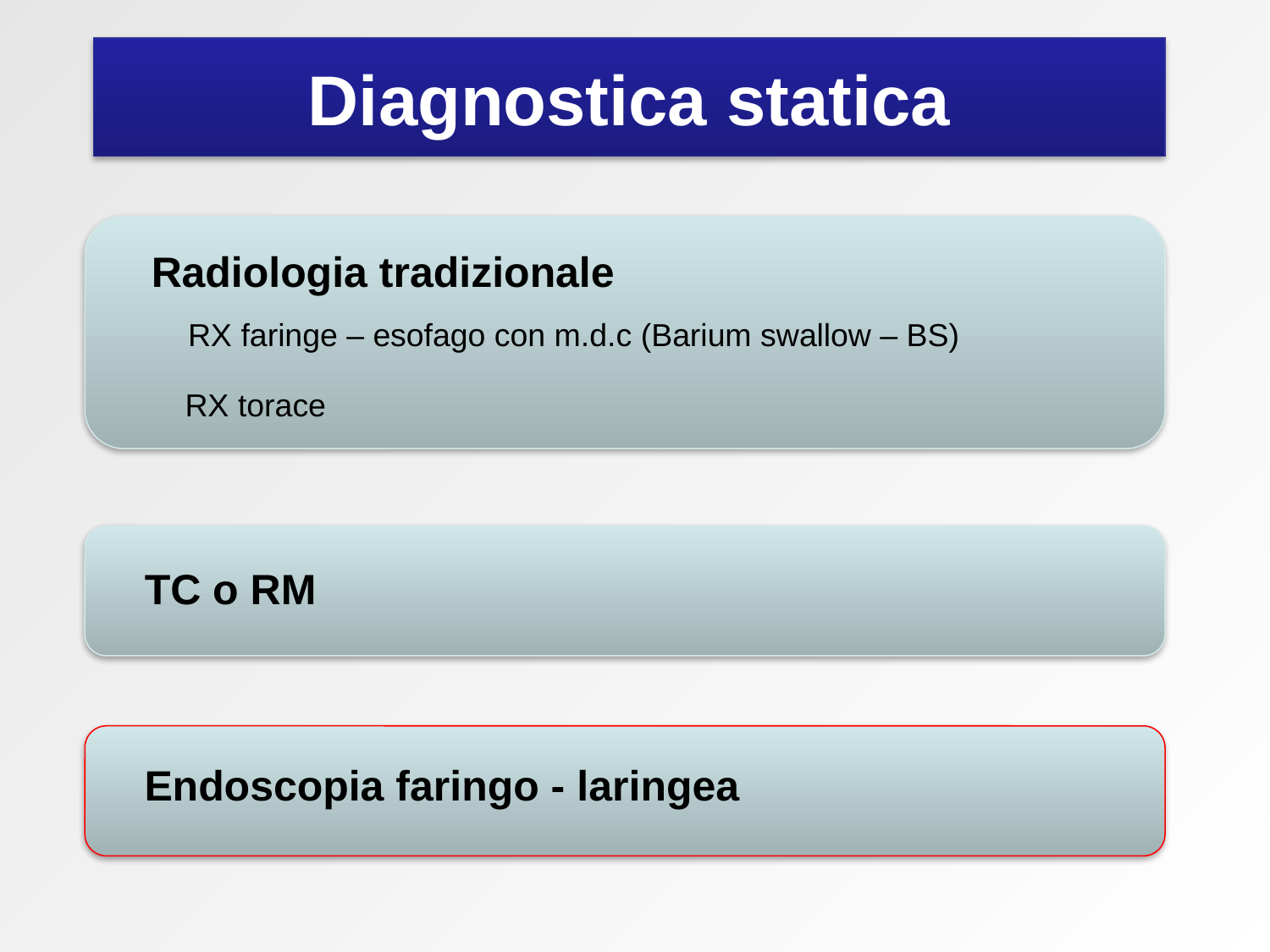

# Diagnostica statica

Radiologia tradizionale
RX faringe – esofago con m.d.c (Barium swallow – BS)
RX torace

TC o RM

Endoscopia faringo - laringea